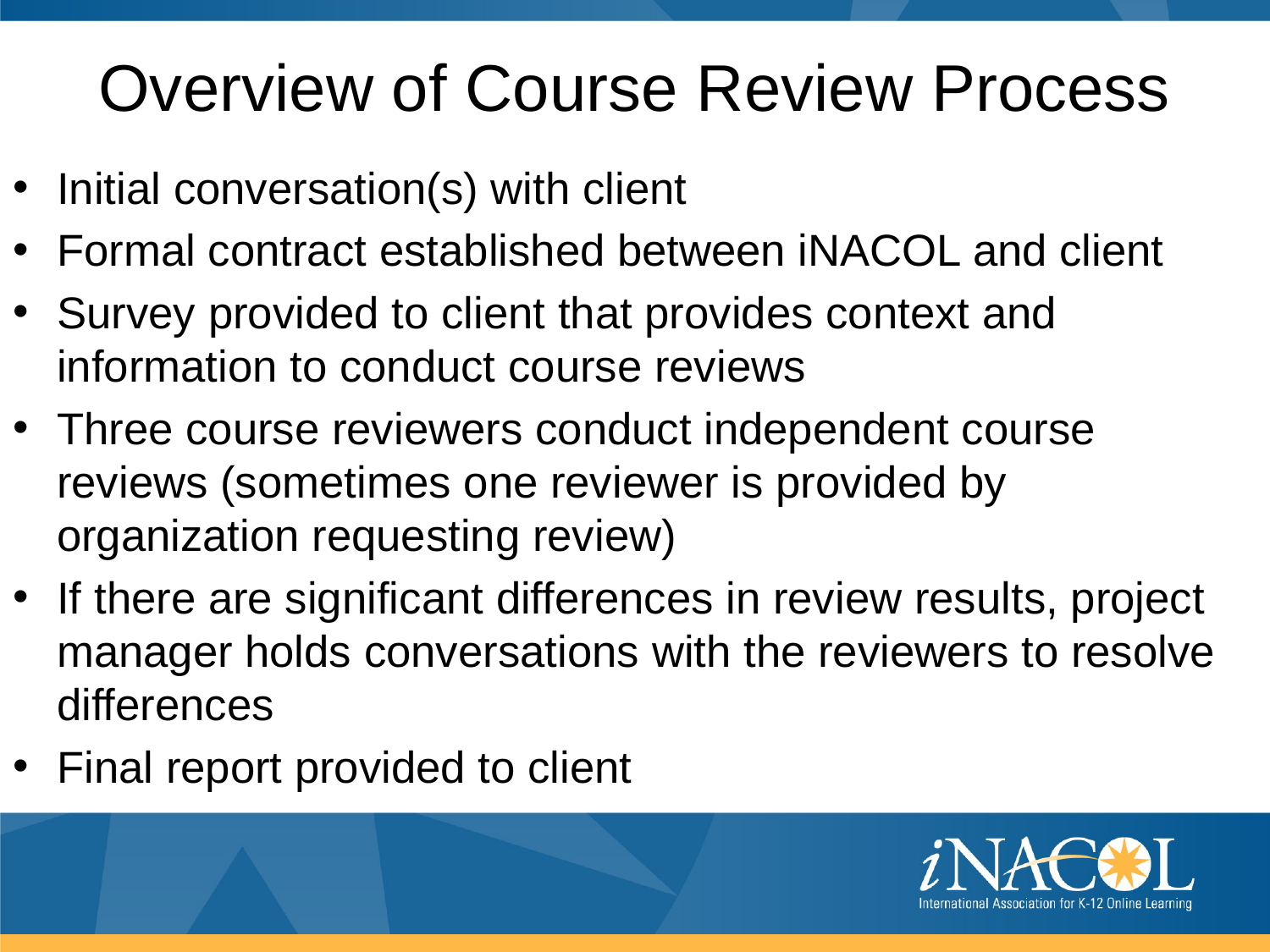

# Overview of Course Review Process
Initial conversation(s) with client
Formal contract established between iNACOL and client
Survey provided to client that provides context and information to conduct course reviews
Three course reviewers conduct independent course reviews (sometimes one reviewer is provided by organization requesting review)
If there are significant differences in review results, project manager holds conversations with the reviewers to resolve differences
Final report provided to client